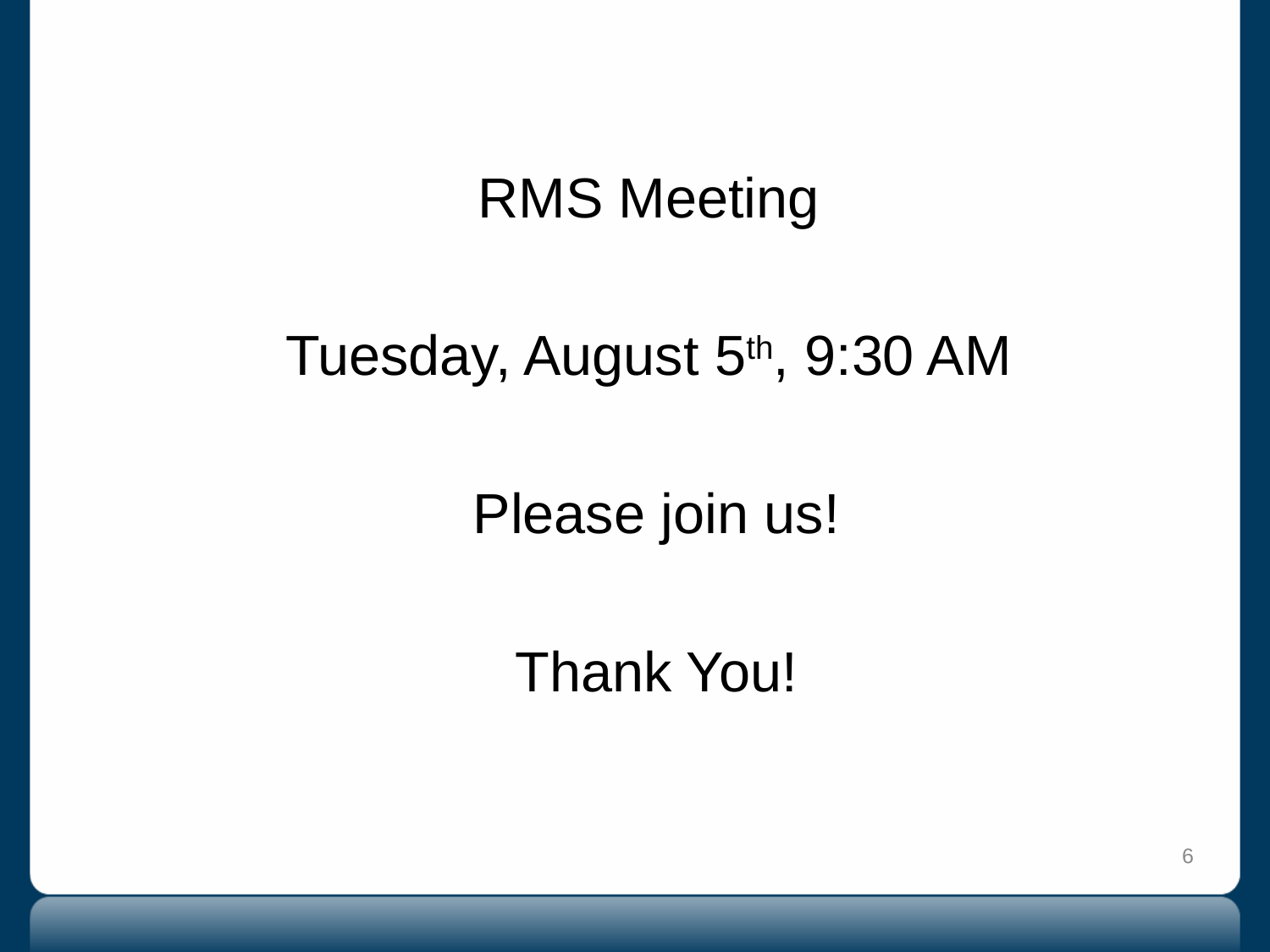

#

RMS Meeting

Tuesday, August 5th, 9:30 AM

Please join us!

Thank You!
6